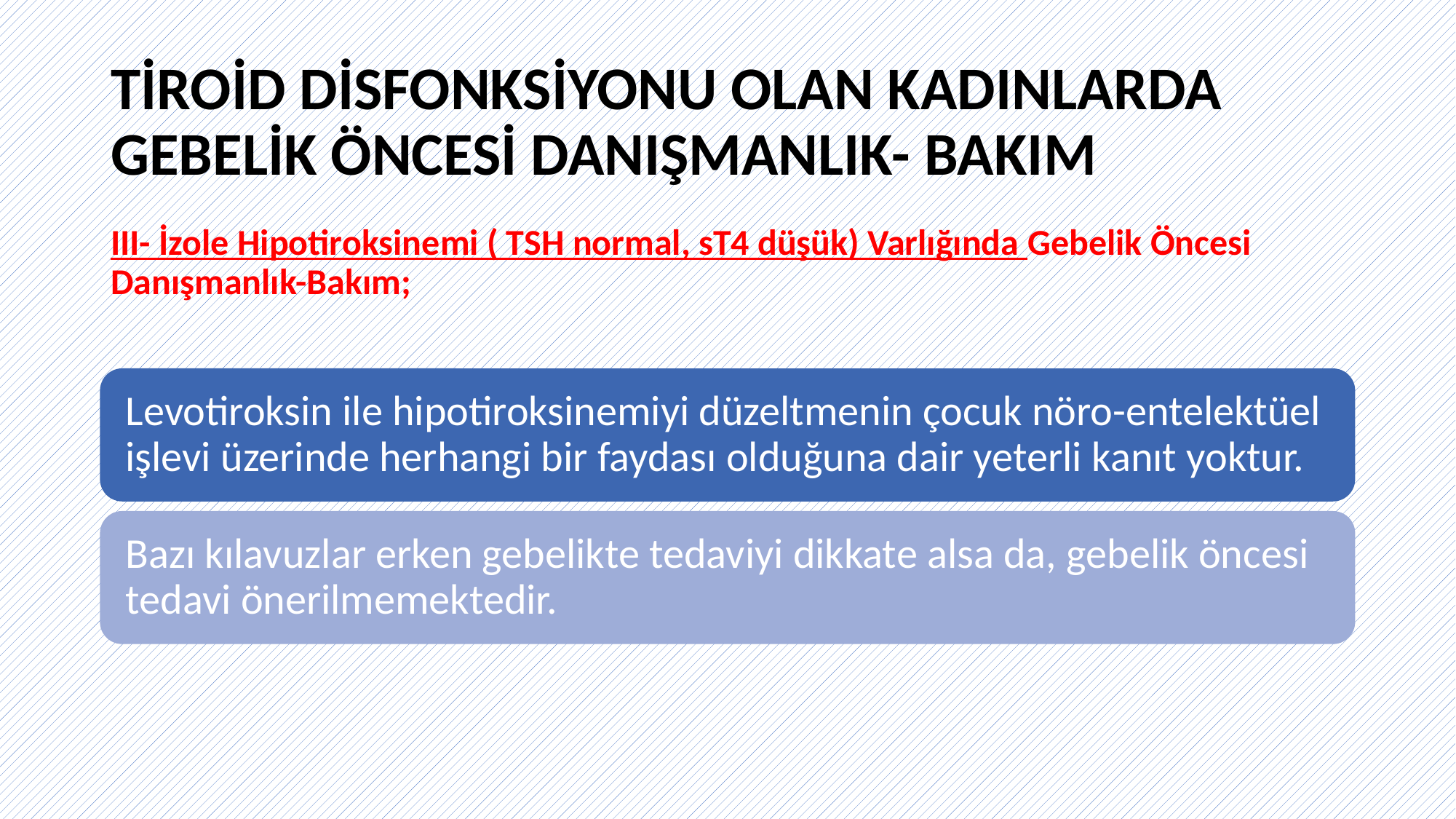

# TİROİD DİSFONKSİYONU OLAN KADINLARDA GEBELİK ÖNCESİ DANIŞMANLIK- BAKIM
III- İzole Hipotiroksinemi ( TSH normal, sT4 düşük) Varlığında Gebelik Öncesi Danışmanlık-Bakım;
Levotiroksin ile hipotiroksinemiyi düzeltmenin çocuk nöro-entelektüel işlevi üzerinde herhangi bir faydası olduğuna dair yeterli kanıt yoktur.
Bazı kılavuzlar erken gebelikte tedaviyi dikkate alsa da, gebelik öncesi tedavi önerilmemektedir.